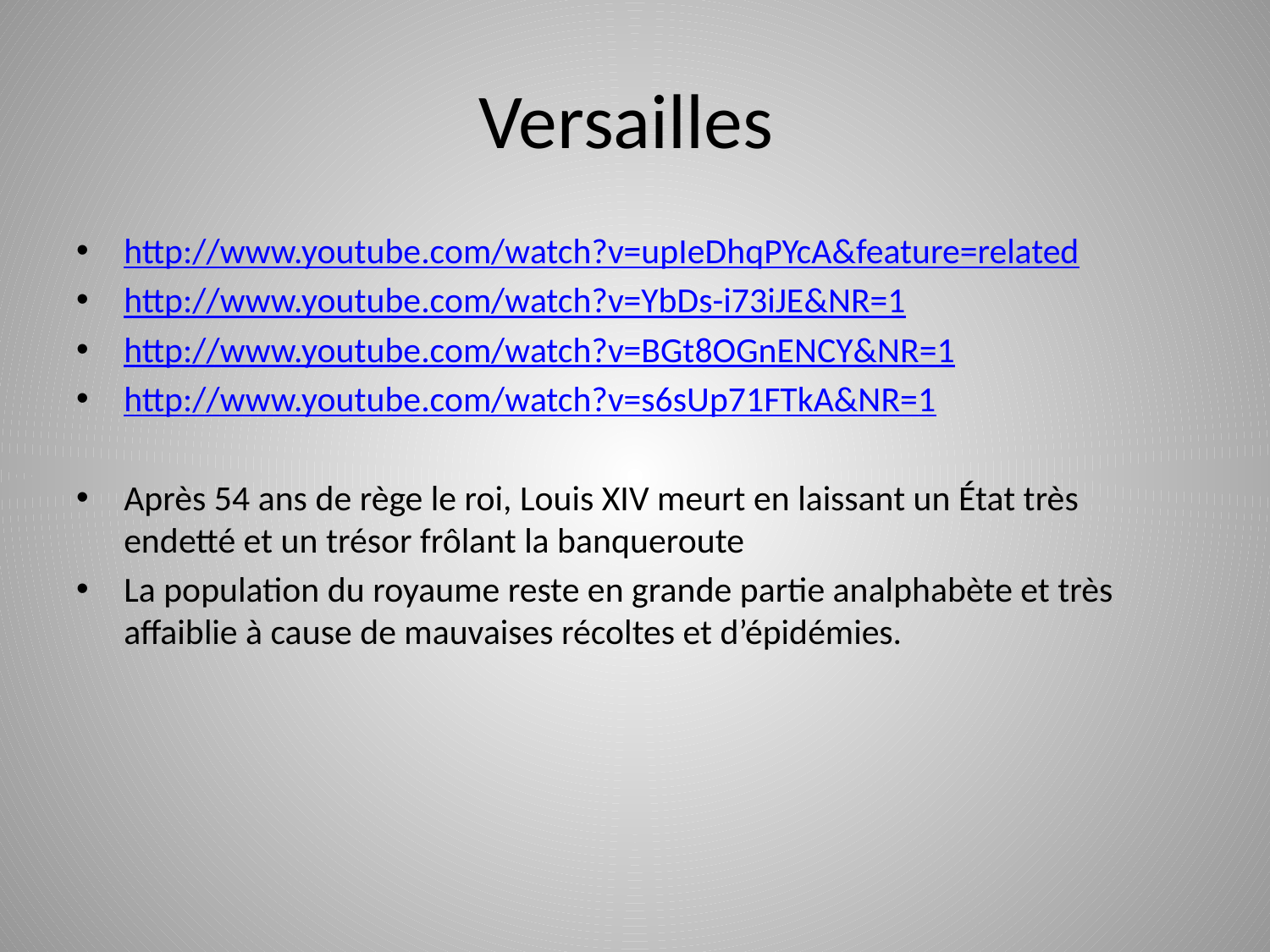

# Versailles
http://www.youtube.com/watch?v=upIeDhqPYcA&feature=related
http://www.youtube.com/watch?v=YbDs-i73iJE&NR=1
http://www.youtube.com/watch?v=BGt8OGnENCY&NR=1
http://www.youtube.com/watch?v=s6sUp71FTkA&NR=1

Après 54 ans de rège le roi, Louis XIV meurt en laissant un État très endetté et un trésor frôlant la banqueroute
La population du royaume reste en grande partie analphabète et très affaiblie à cause de mauvaises récoltes et d’épidémies.